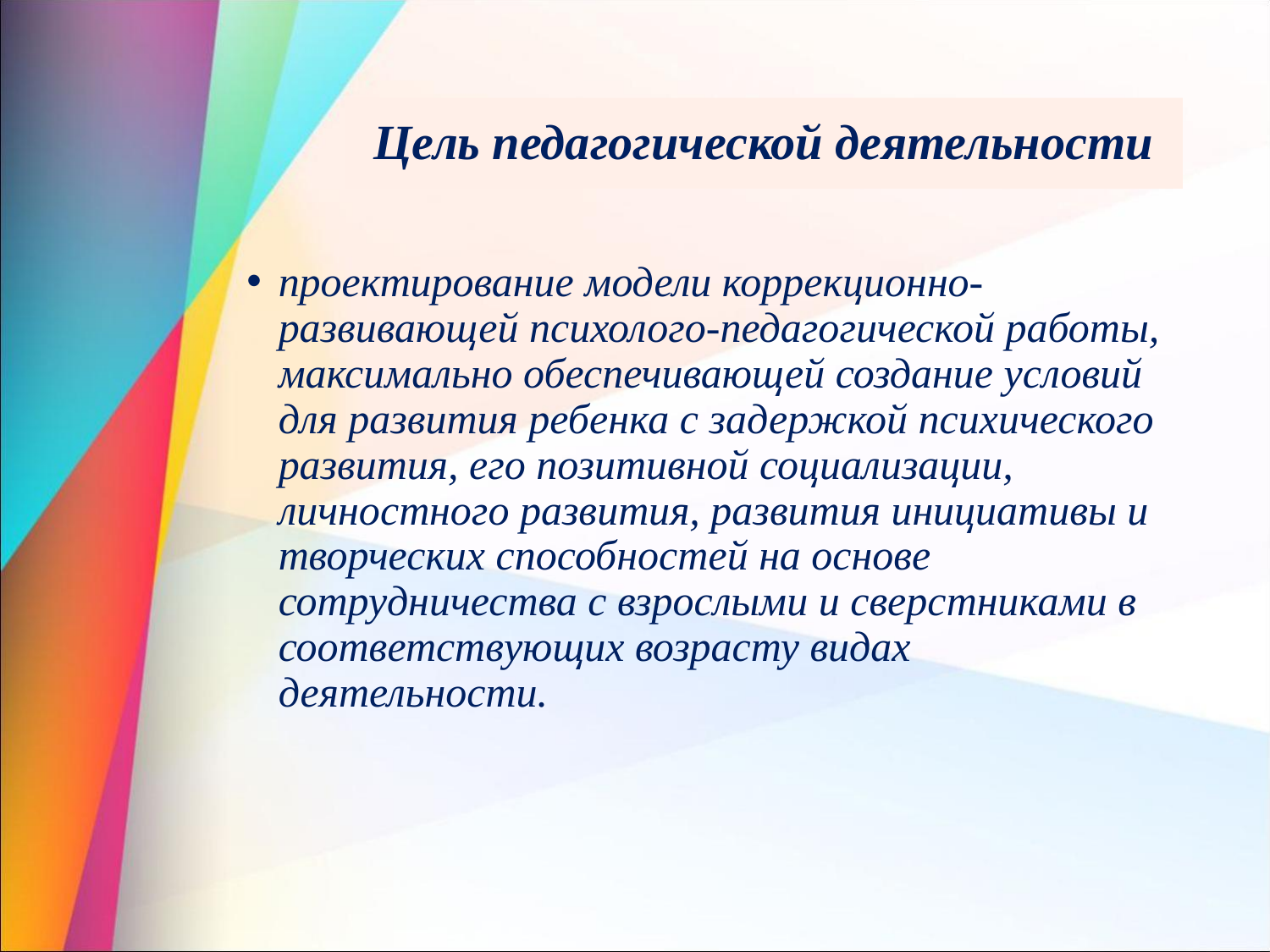

# Цель педагогической деятельности
проектирование модели коррекционно-развивающей психолого-педагогической работы, максимально обеспечивающей создание условий для развития ребенка с задержкой психического развития, его позитивной социализации, личностного развития, развития инициативы и творческих способностей на основе сотрудничества с взрослыми и сверстниками в соответствующих возрасту видах деятельности.